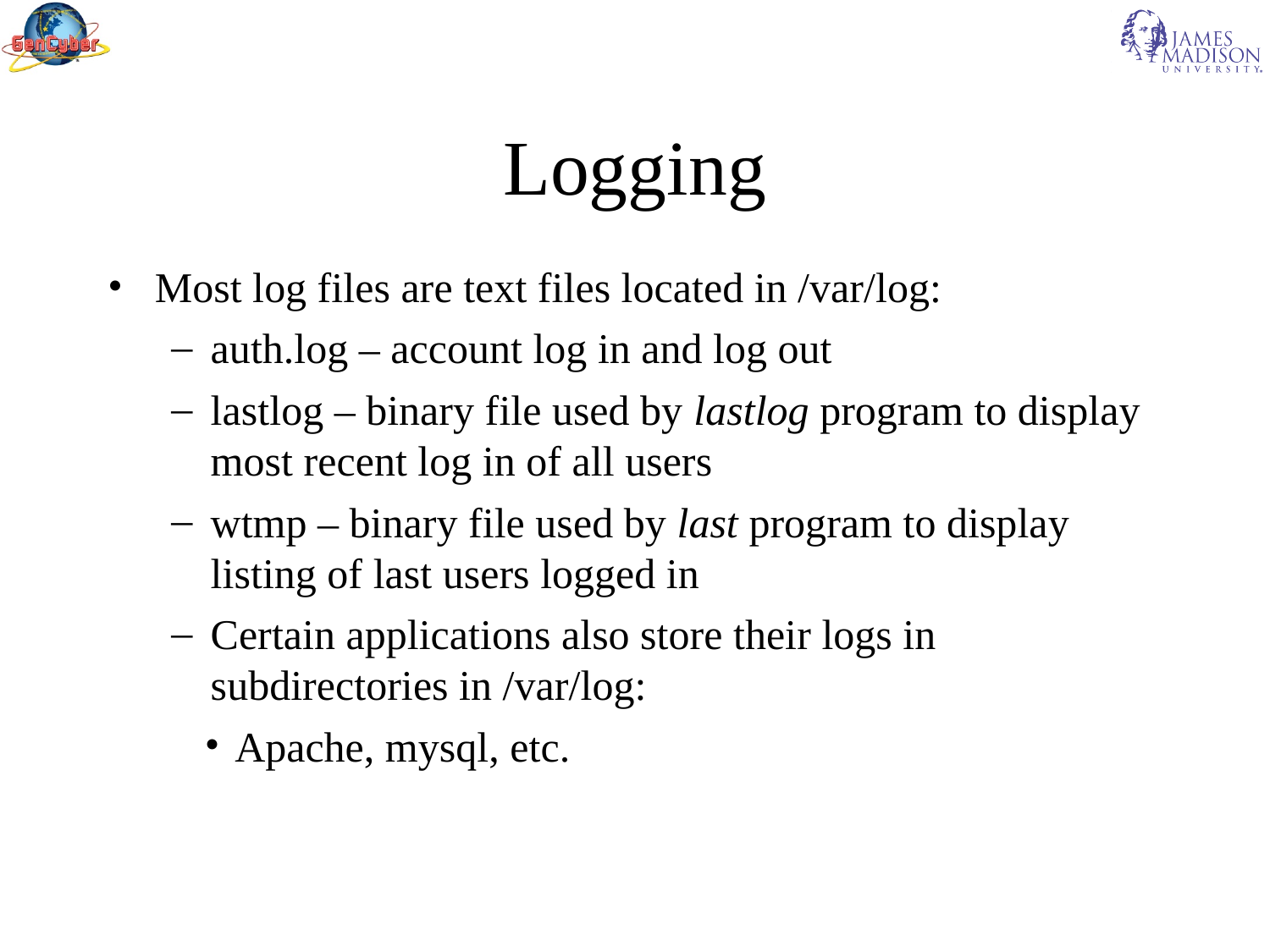

Logging
Most log files are text files located in /var/log:
auth.log – account log in and log out
lastlog – binary file used by lastlog program to display most recent log in of all users
wtmp – binary file used by last program to display listing of last users logged in
Certain applications also store their logs in subdirectories in /var/log:
Apache, mysql, etc.